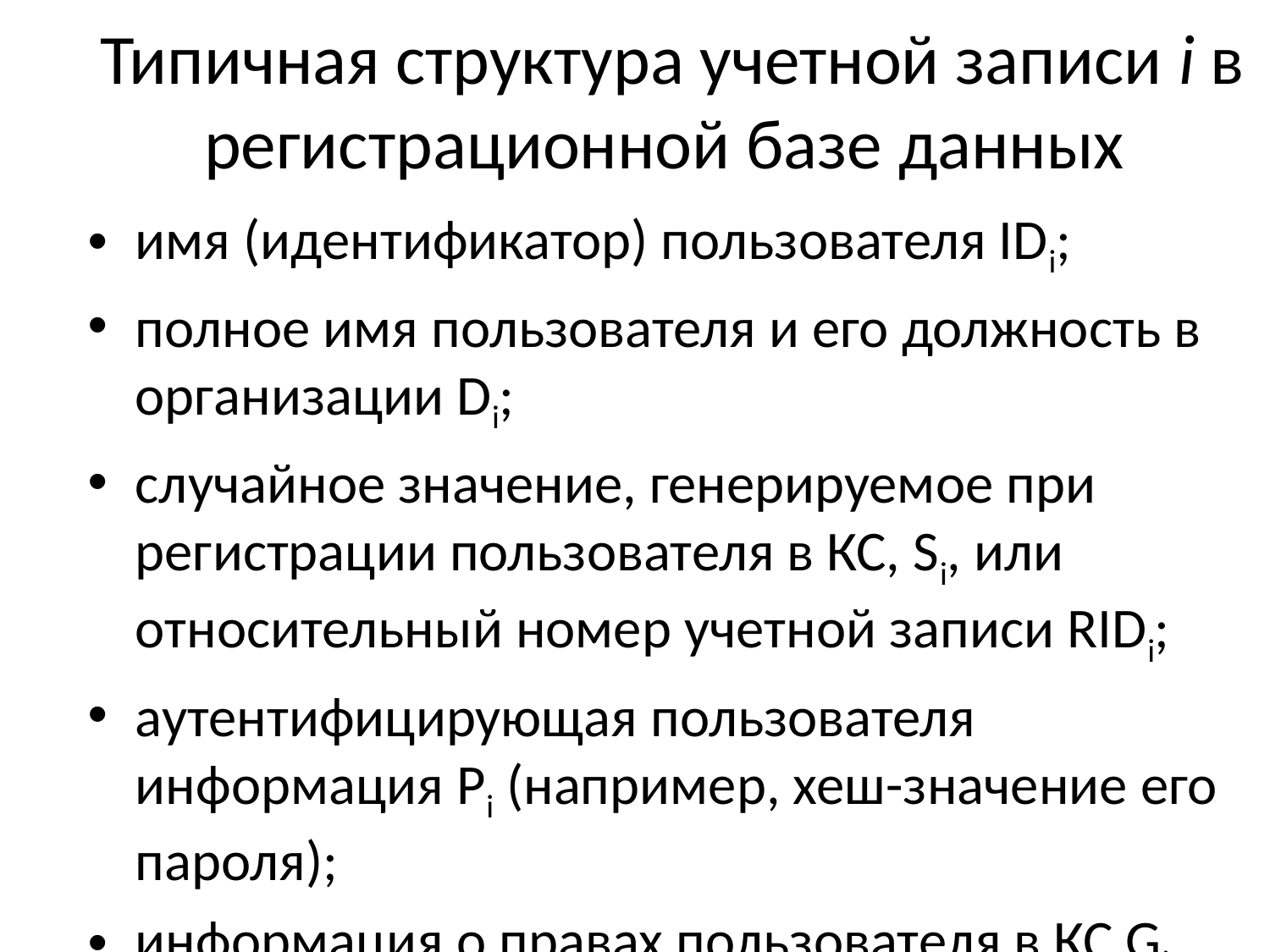

# Типичная структура учетной записи i в регистрационной базе данных
имя (идентификатор) пользователя IDi;
полное имя пользователя и его должность в организации Di;
случайное значение, генерируемое при регистрации пользователя в КС, Si, или относительный номер учетной записи RIDi;
аутентифицирующая пользователя информация Pi (например, хеш-значение его пароля);
информация о правах пользователя в КС Gi.